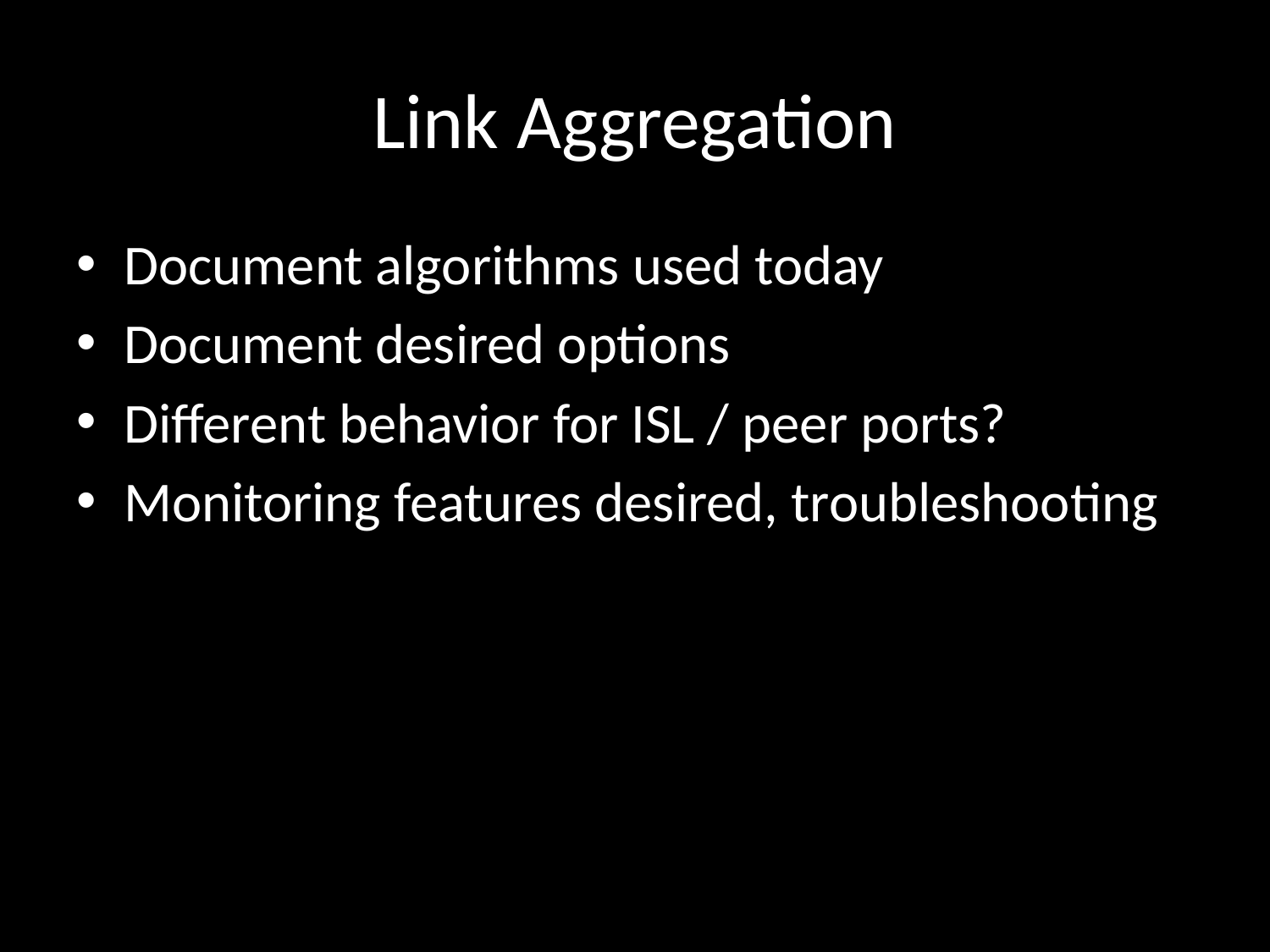

# Link Aggregation
Document algorithms used today
Document desired options
Different behavior for ISL / peer ports?
Monitoring features desired, troubleshooting